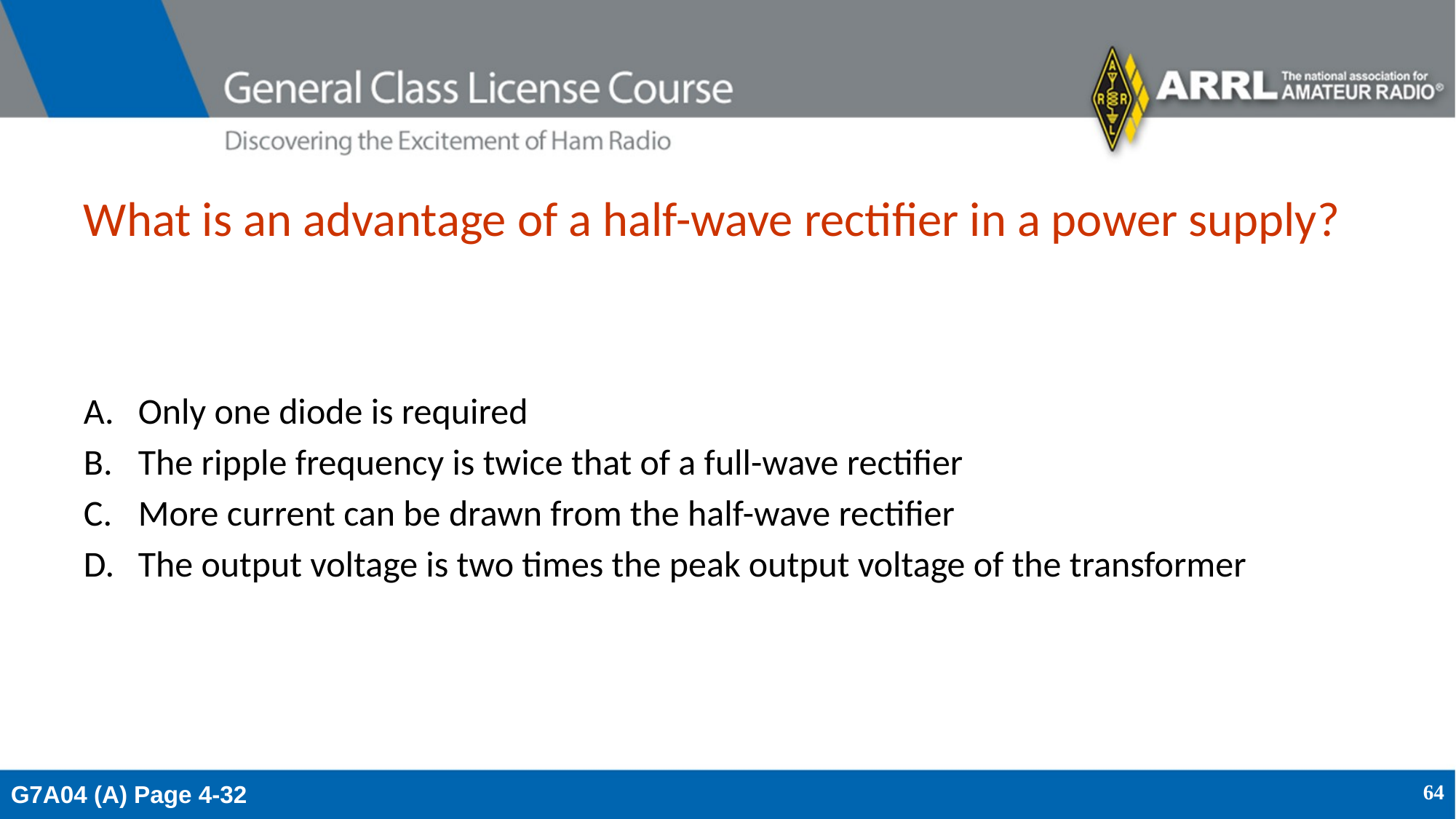

# What is an advantage of a half-wave rectifier in a power supply?
Only one diode is required
The ripple frequency is twice that of a full-wave rectifier
More current can be drawn from the half-wave rectifier
The output voltage is two times the peak output voltage of the transformer
G7A04 (A) Page 4-32
64